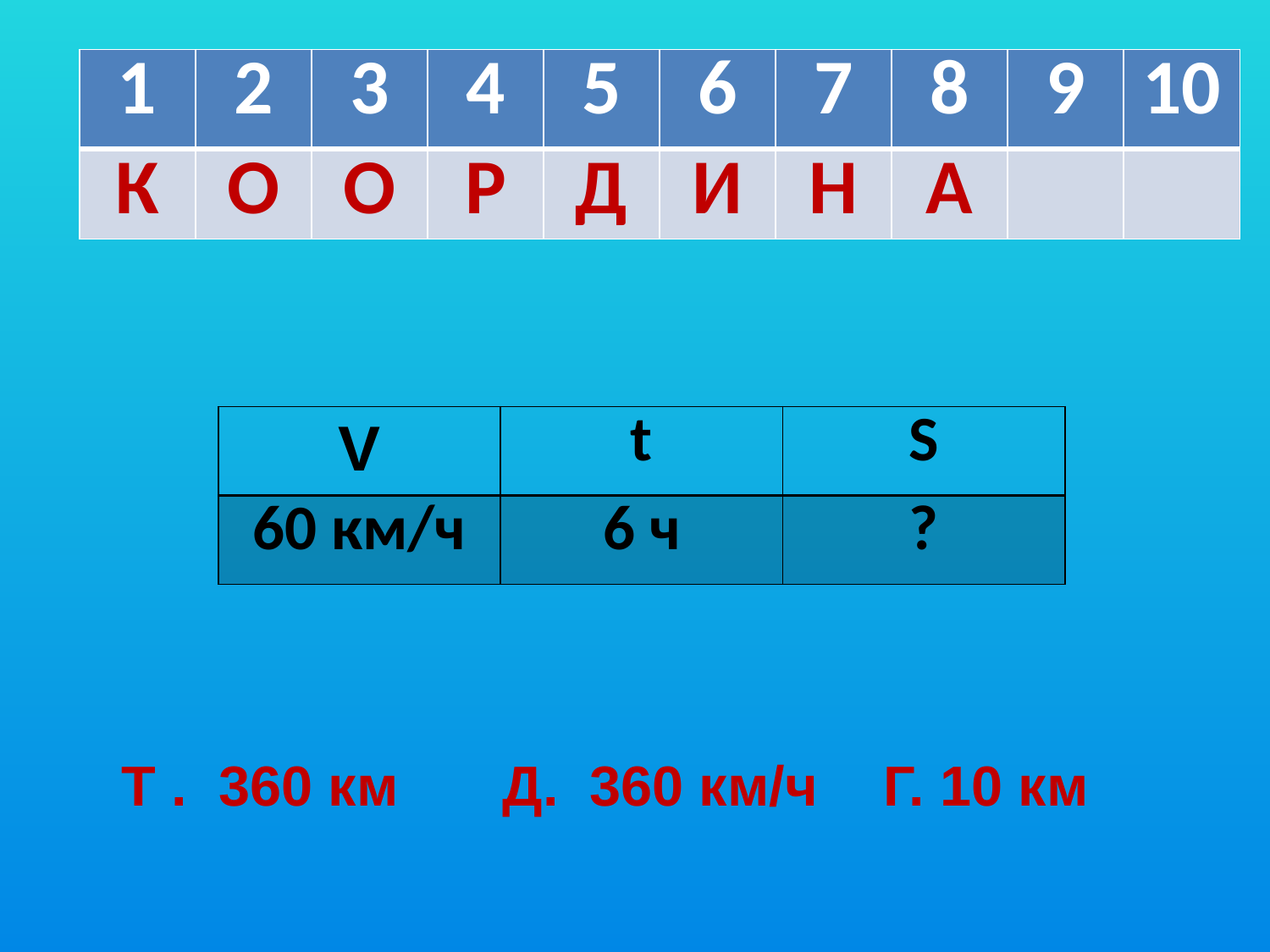

| 1 | 2 | 3 | 4 | 5 | 6 | 7 | 8 | 9 | 10 |
| --- | --- | --- | --- | --- | --- | --- | --- | --- | --- |
| К | О | О | Р | Д | И | Н | А |  |  |
| V | t | S |
| --- | --- | --- |
| 60 км/ч | 6 ч | ? |
Т .  360 км 	Д.  360 км/ч	Г. 10 км